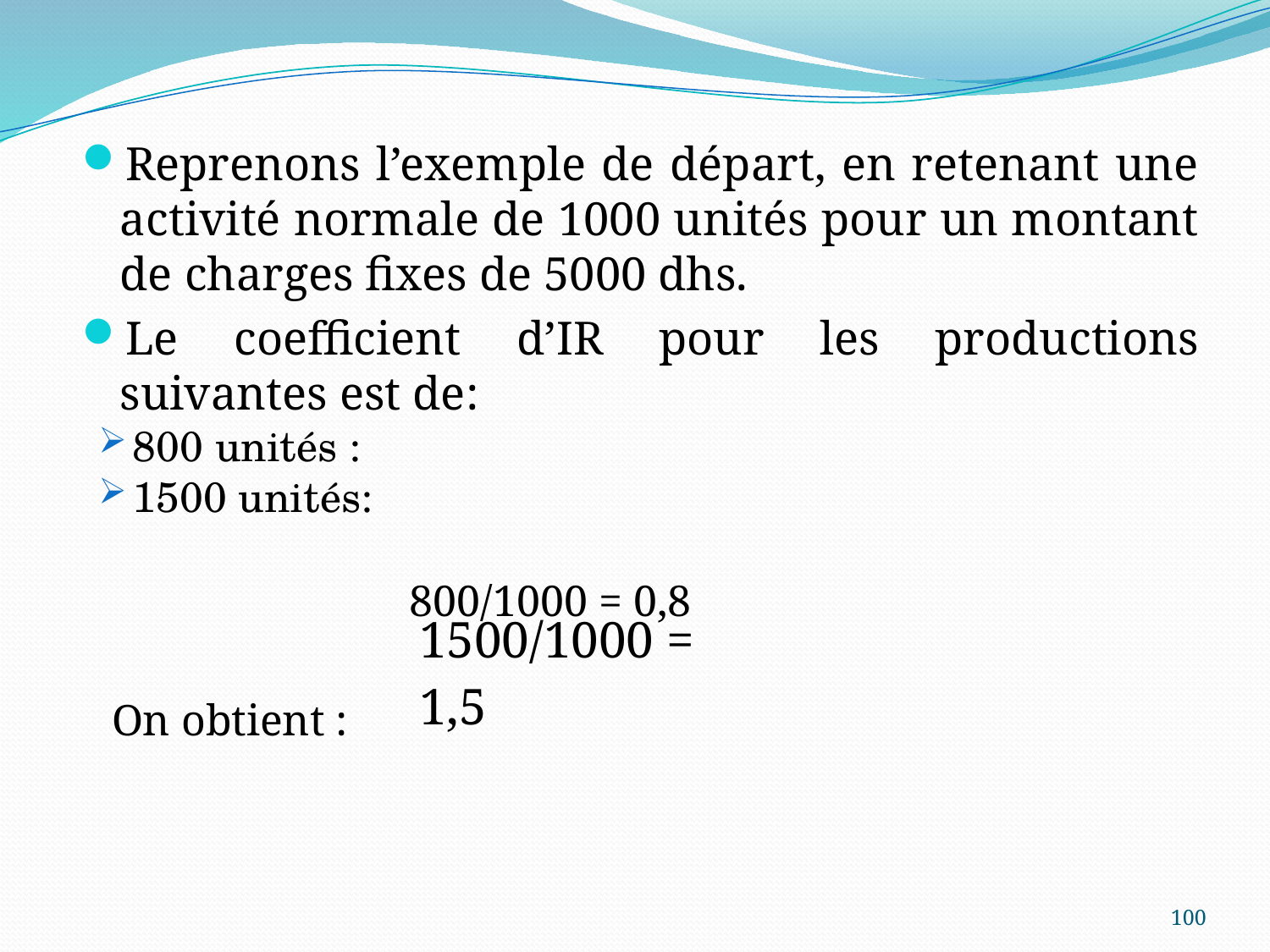

Reprenons l’exemple de départ, en retenant une activité normale de 1000 unités pour un montant de charges fixes de 5000 dhs.
Le coefficient d’IR pour les productions suivantes est de:
800 unités :
1500 unités:

| 1500/1000 = 1,5 |
| --- |
| 800/1000 = 0,8 |
| --- |
| On obtient : |
| --- |
100